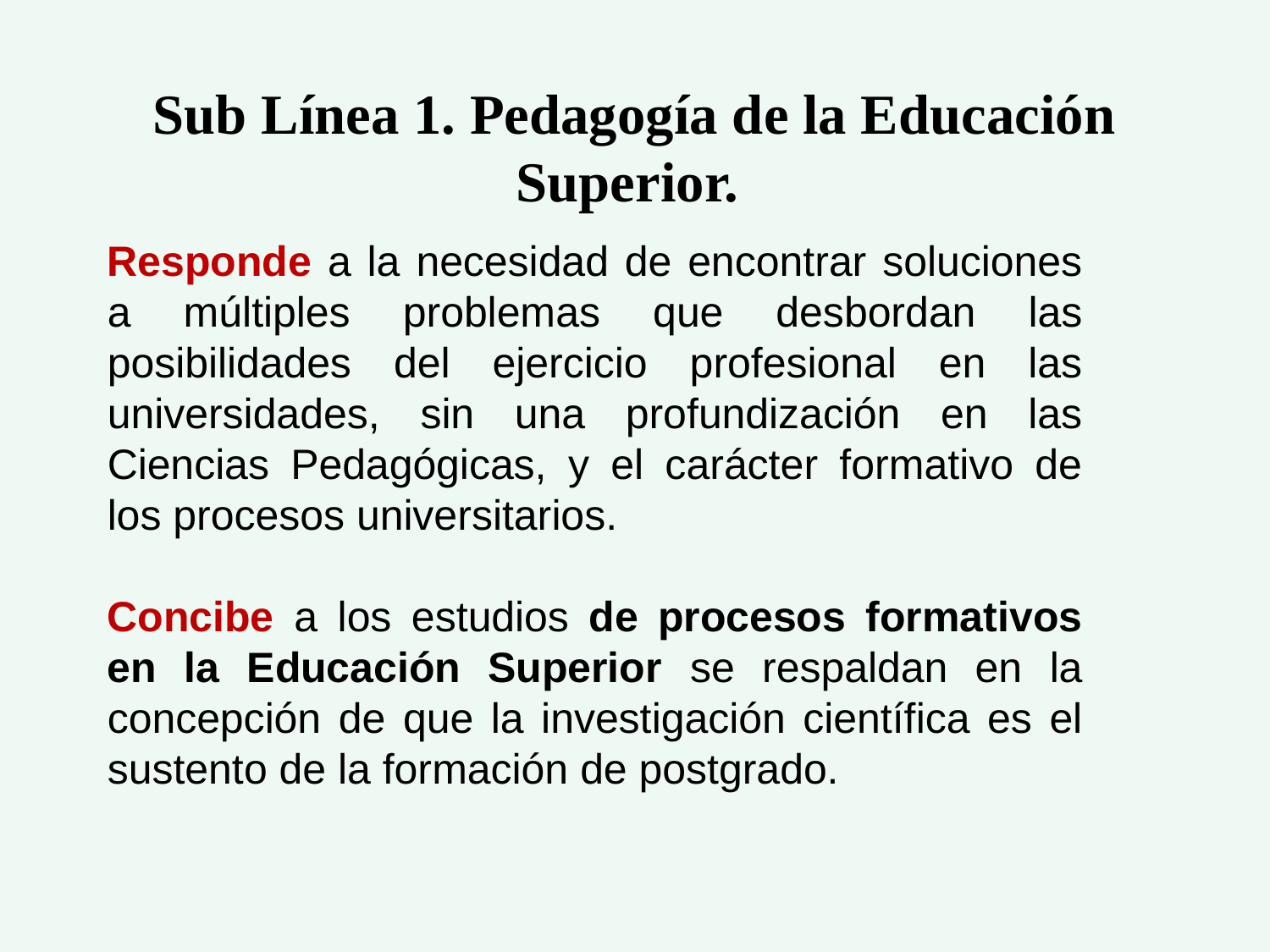

# Sub Línea 1. Pedagogía de la Educación Superior.
Responde a la necesidad de encontrar soluciones a múltiples problemas que desbordan las posibilidades del ejercicio profesional en las universidades, sin una profundización en las Ciencias Pedagógicas, y el carácter formativo de los procesos universitarios.

Concibe a los estudios de procesos formativos en la Educación Superior se respaldan en la concepción de que la investigación científica es el sustento de la formación de postgrado.